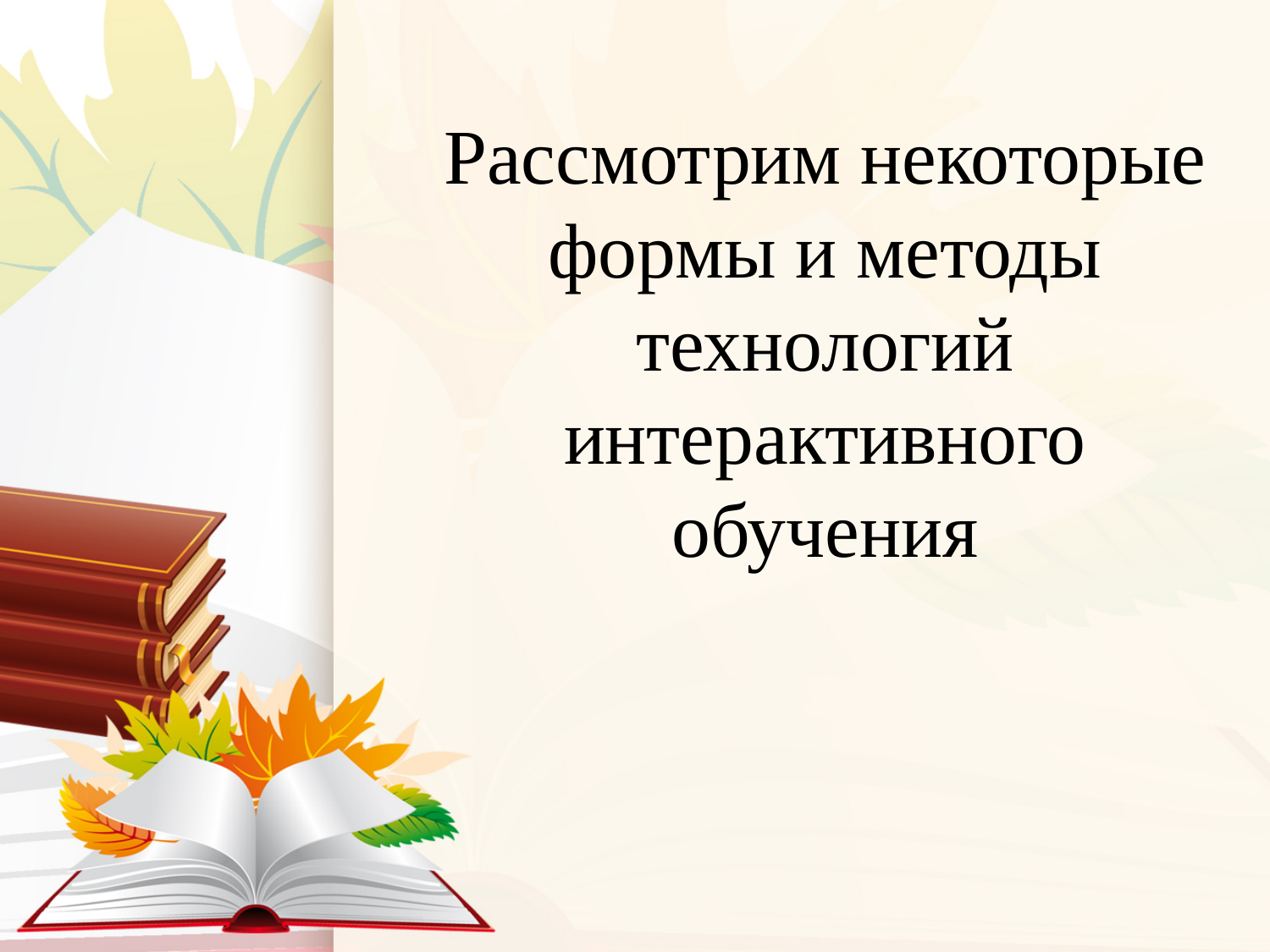

# Рассмотрим некоторые формы и методы технологий интерактивного обучения